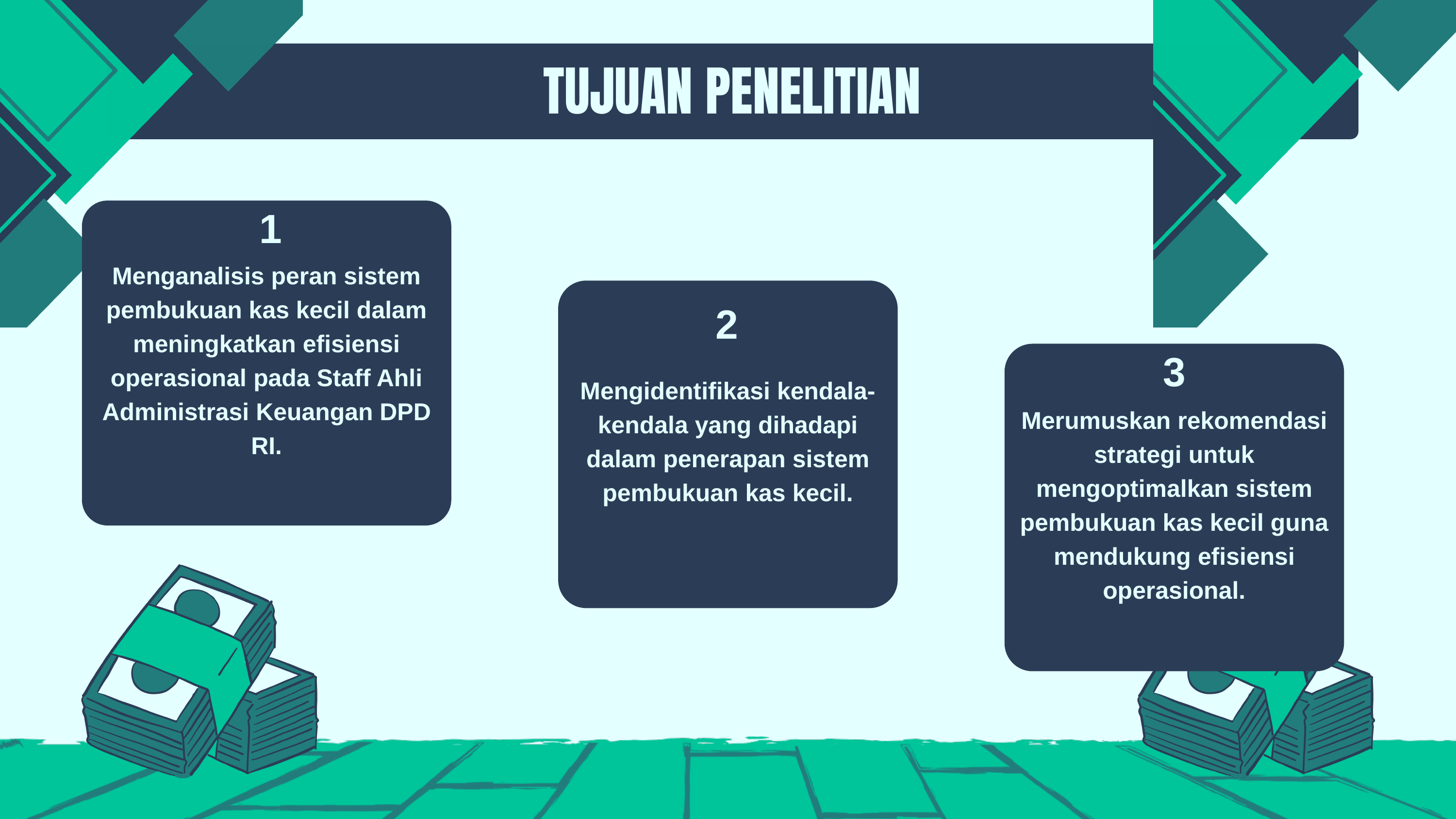

TUJUAN PENELITIAN
1

Menganalisis peran sistem pembukuan kas kecil dalam meningkatkan efisiensi operasional pada Staff Ahli Administrasi Keuangan DPD RI.

Mengidentifikasi kendala-kendala yang dihadapi dalam penerapan sistem pembukuan kas kecil.
2
3

Merumuskan rekomendasi strategi untuk mengoptimalkan sistem pembukuan kas kecil guna mendukung efisiensi operasional.